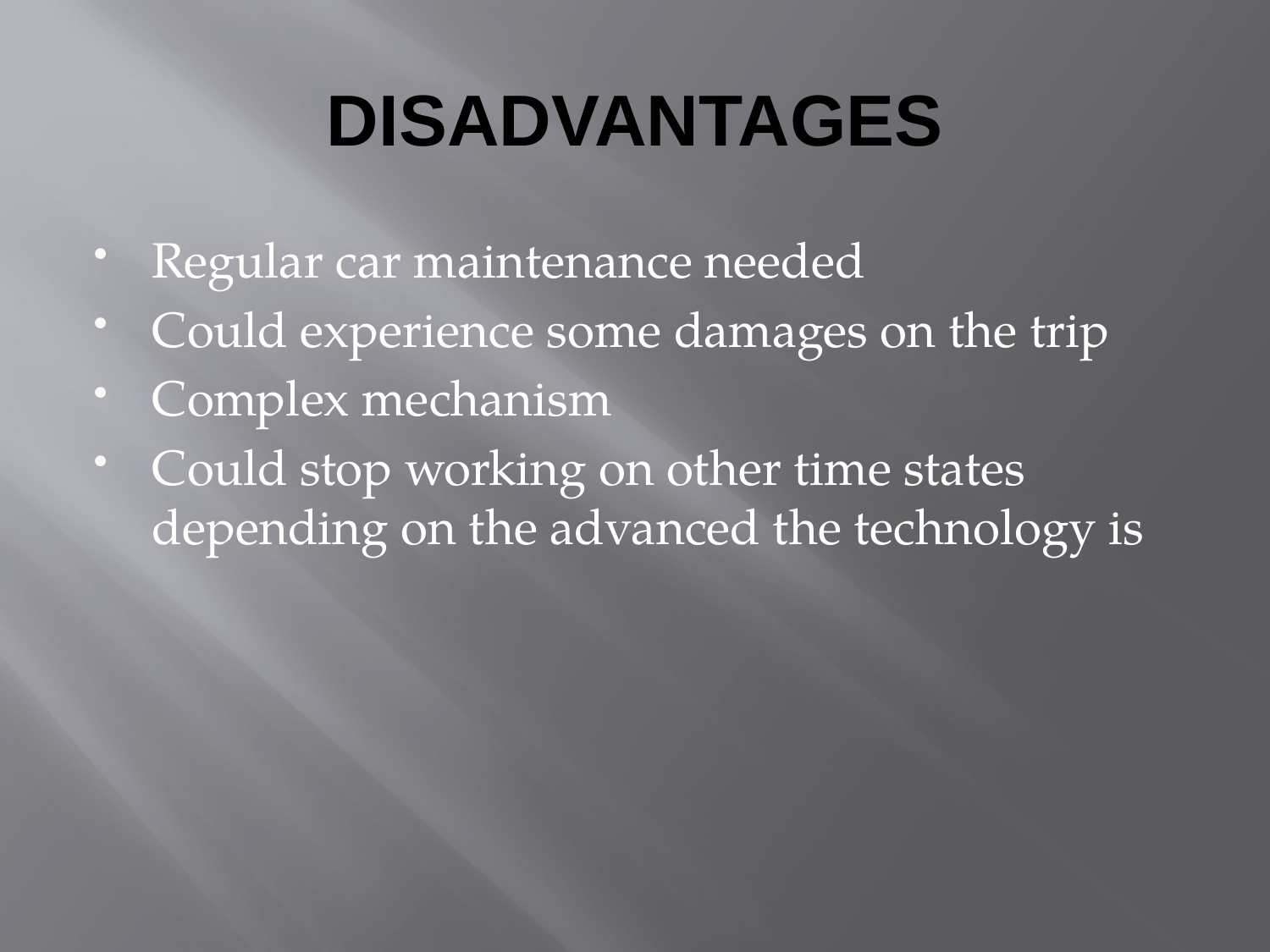

# DISADVANTAGES
Regular car maintenance needed
Could experience some damages on the trip
Complex mechanism
Could stop working on other time states depending on the advanced the technology is